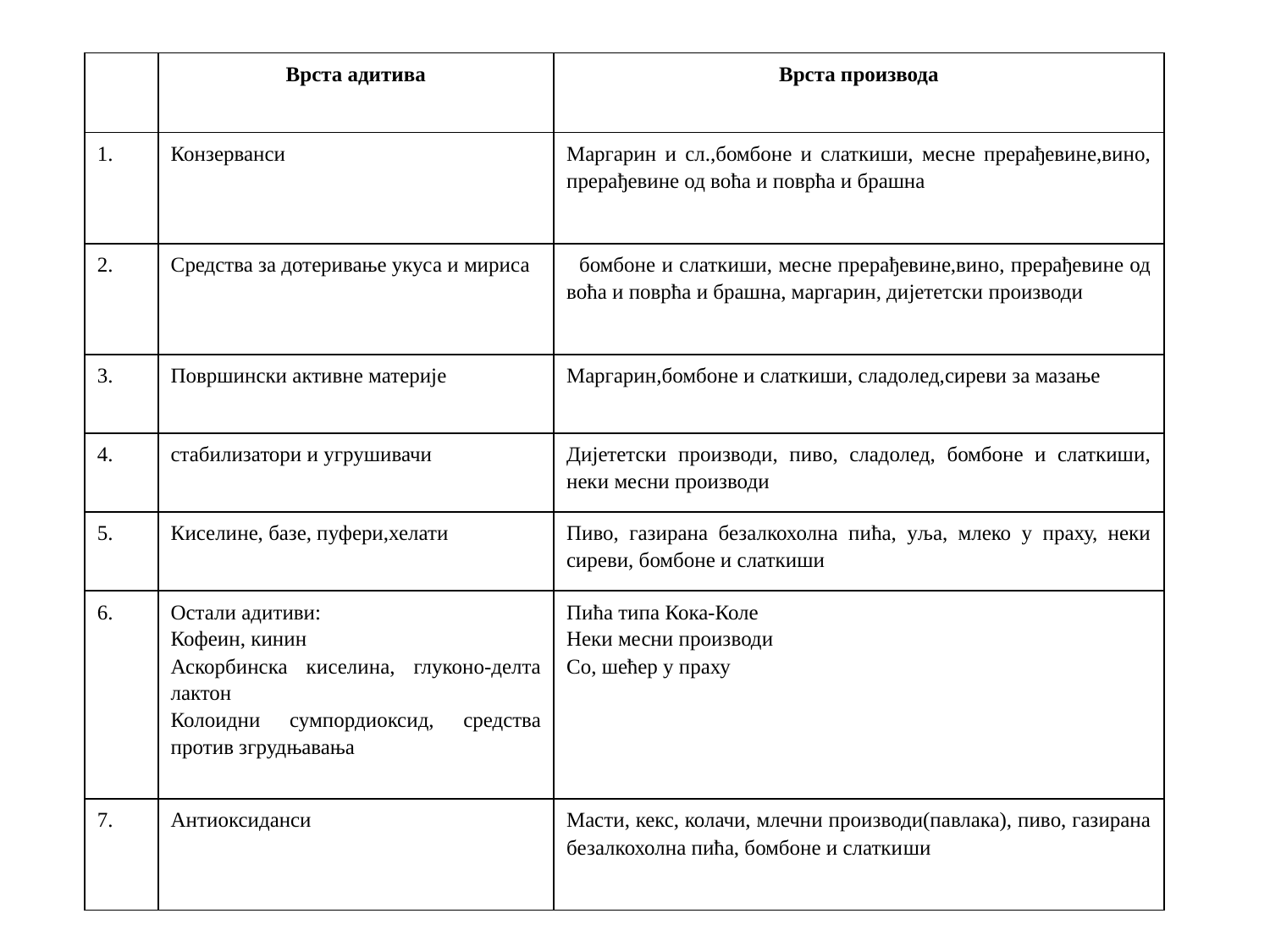

|  | Врста адитива | Врста производа |
| --- | --- | --- |
| 1. | Конзерванси | Маргарин и сл.,бомбоне и слаткиши, месне прерађевине,вино, прерађевине од воћа и поврћа и брашна |
| 2. | Средства за дотеривање укуса и мириса | бомбоне и слаткиши, месне прерађевине,вино, прерађевине од воћа и поврћа и брашна, маргарин, дијететски производи |
| 3. | Површински активне материје | Маргарин,бомбоне и слаткиши, сладолед,сиреви за мазање |
| 4. | стабилизатори и угрушивачи | Дијететски производи, пиво, сладолед, бомбоне и слаткиши, неки месни производи |
| 5. | Киселине, базе, пуфери,хелати | Пиво, газирана безалкохолна пића, уља, млеко у праху, неки сиреви, бомбоне и слаткиши |
| 6. | Остали адитиви: Кофеин, кинин Аскорбинска киселина, глуконо-делта лактон Колоидни сумпордиоксид, средства против згрудњавања | Пића типа Кока-Коле Неки месни производи Со, шећер у праху |
| 7. | Антиоксиданси | Масти, кекс, колачи, млечни производи(павлака), пиво, газирана безалкохолна пића, бомбоне и слаткиши |